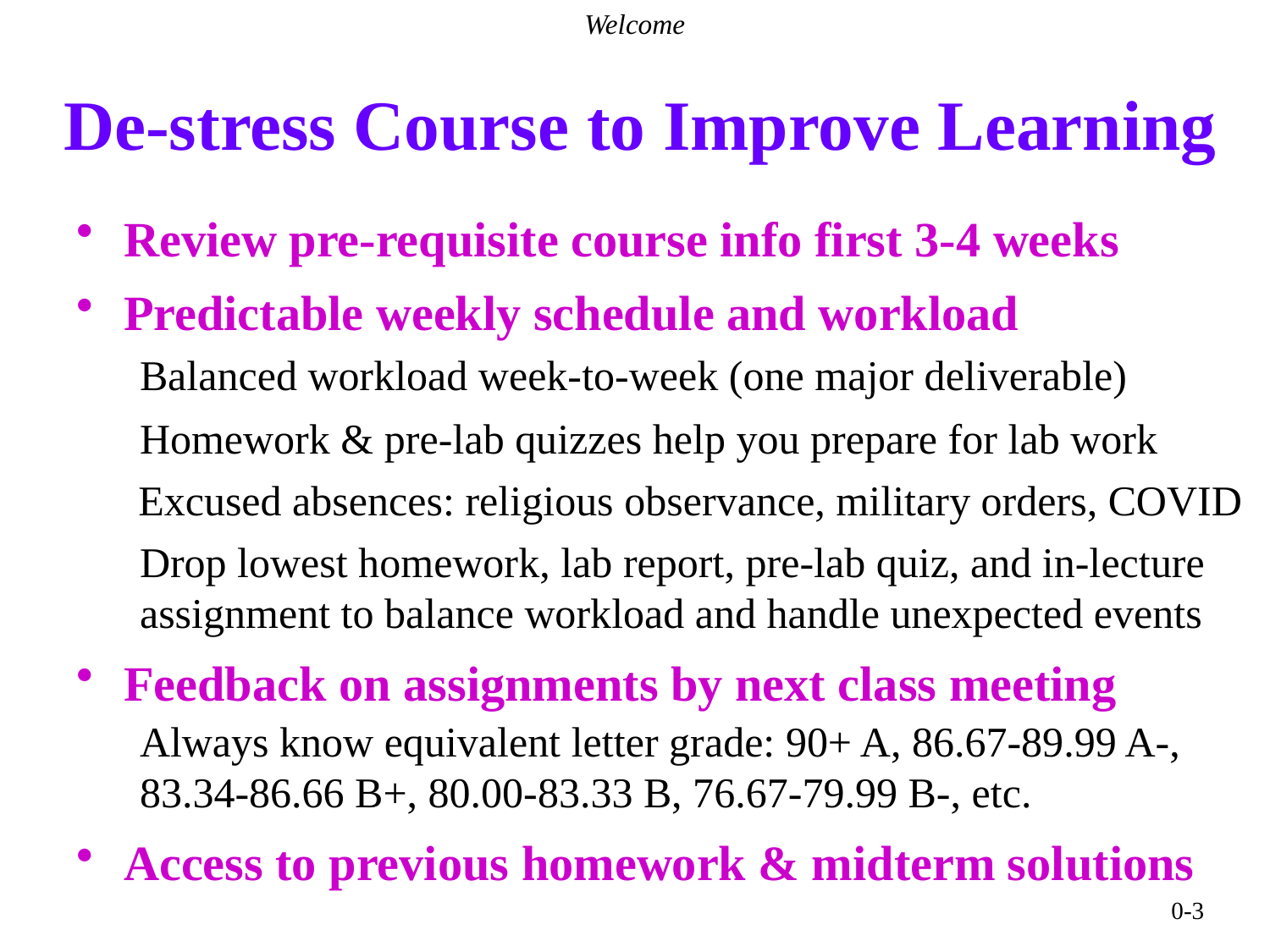

Welcome
# De-stress Course to Improve Learning
Review pre-requisite course info first 3-4 weeks
Predictable weekly schedule and workload
Balanced workload week-to-week (one major deliverable)
Homework & pre-lab quizzes help you prepare for lab work
Excused absences: religious observance, military orders, COVID
Drop lowest homework, lab report, pre-lab quiz, and in-lecture assignment to balance workload and handle unexpected events
Feedback on assignments by next class meeting
Always know equivalent letter grade: 90+ A, 86.67-89.99 A-, 83.34-86.66 B+, 80.00-83.33 B, 76.67-79.99 B-, etc.
Access to previous homework & midterm solutions
0-3